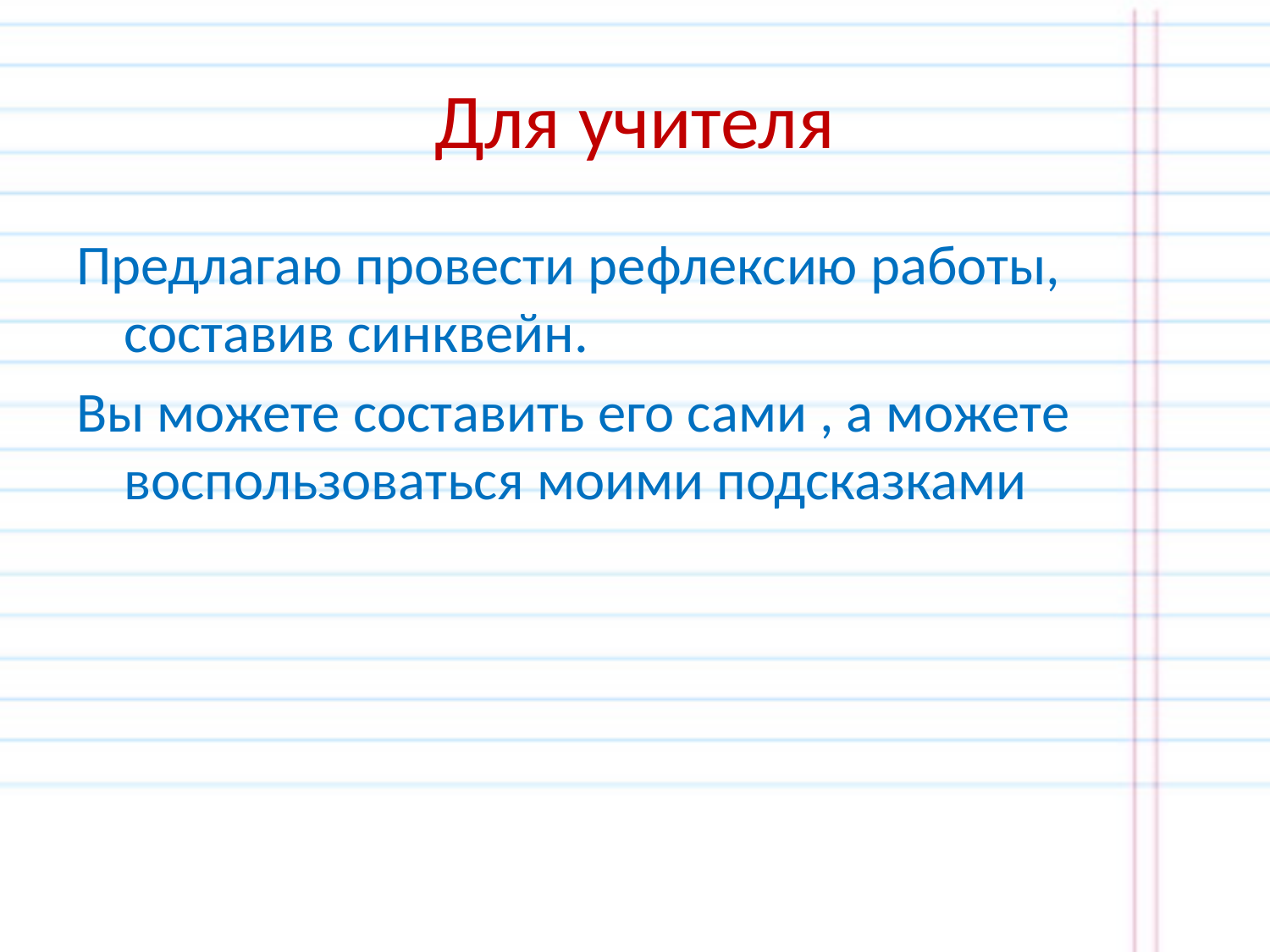

# Для учителя
Предлагаю провести рефлексию работы, составив синквейн.
Вы можете составить его сами , а можете воспользоваться моими подсказками